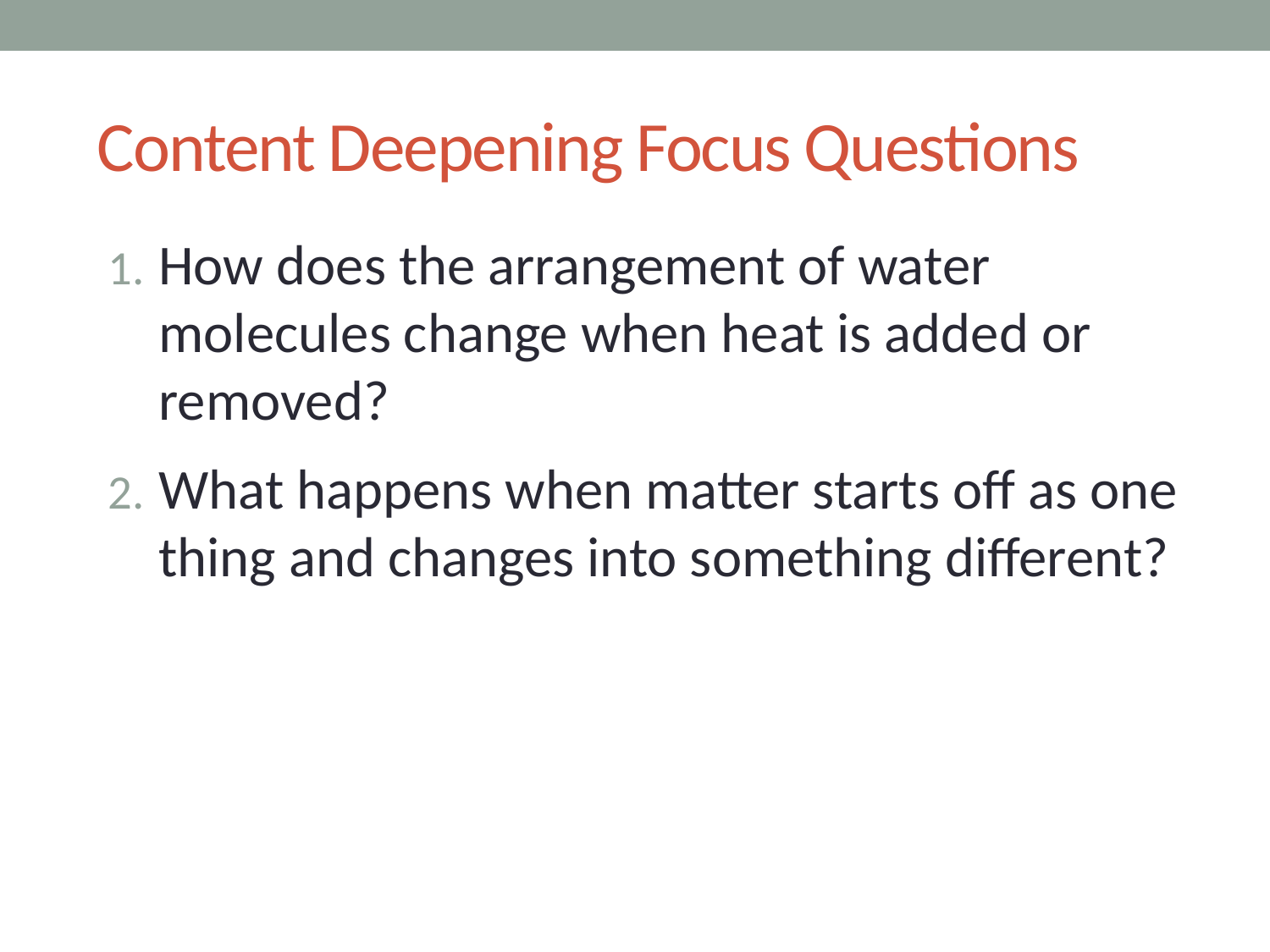

# Content Deepening Focus Questions
How does the arrangement of water molecules change when heat is added or removed?
What happens when matter starts off as one thing and changes into something different?